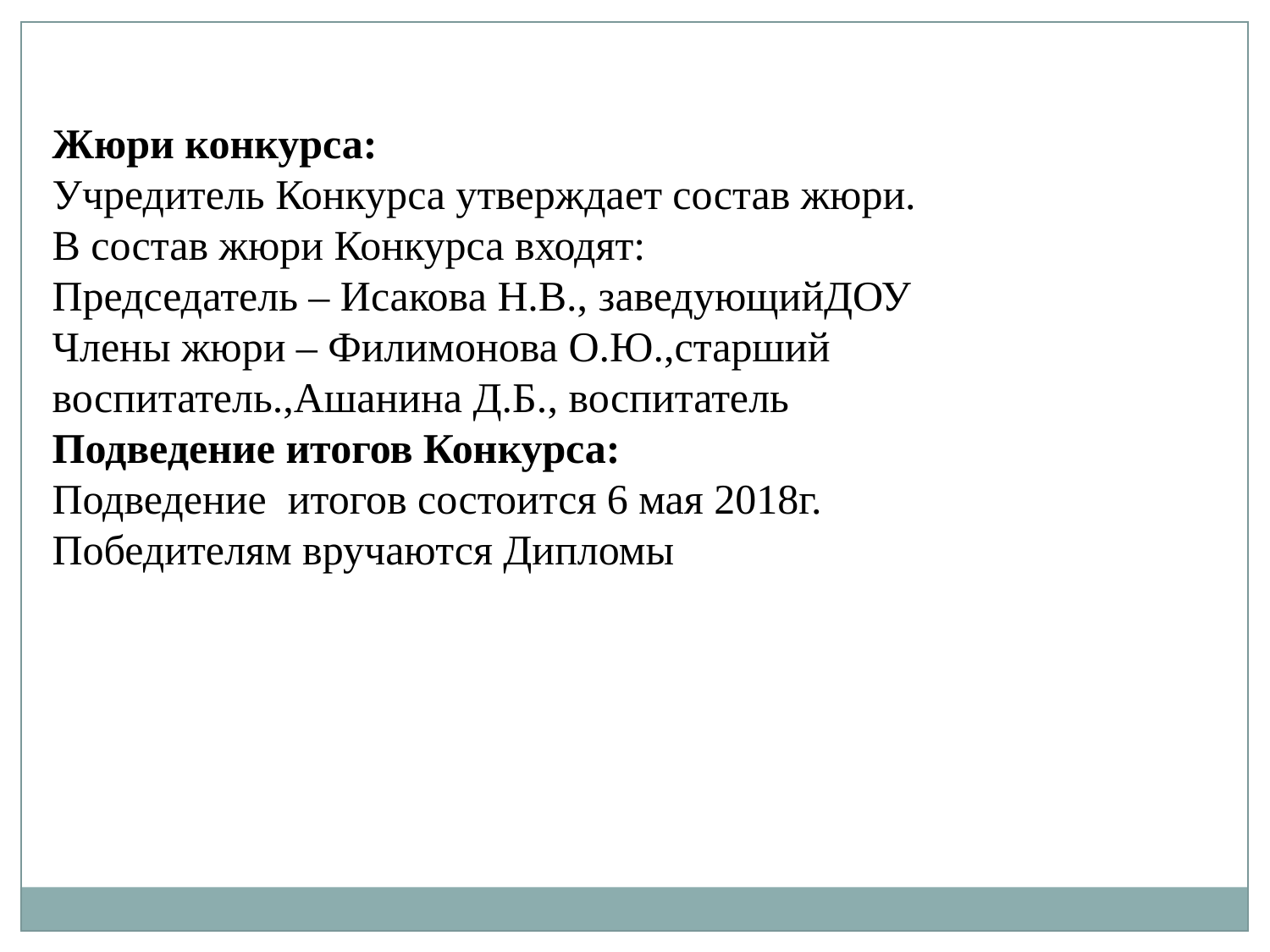

Жюри конкурса: 
Учредитель Конкурса утверждает состав жюри. 
В состав жюри Конкурса входят:
Председатель – Исакова Н.В., заведующийДОУ
Члены жюри – Филимонова О.Ю.,старший воспитатель.,Ашанина Д.Б., воспитатель                         
Подведение итогов Конкурса: 
Подведение  итогов состоится 6 мая 2018г.
Победителям вручаются Дипломы